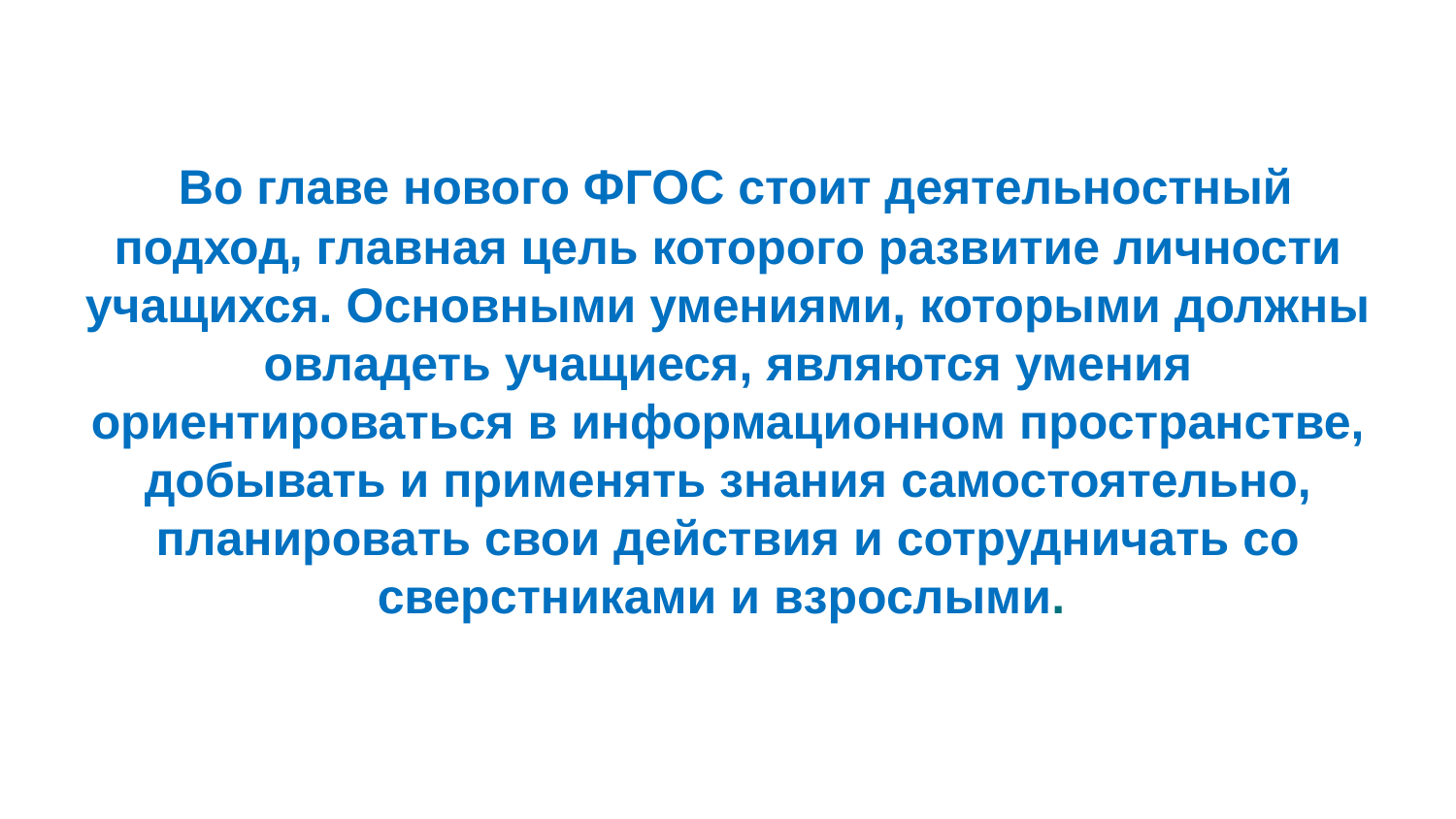

# Во главе нового ФГОC стоит деятельноcтный подход, главная цель которого развитие личности учащихся. Основными умениями, которыми должны овладеть учащиеся, являются умения ориентироваться в информационном пространстве, добывать и применять знания самостоятельно, планировать свои действия и сотрудничать со сверстниками и взрослыми.